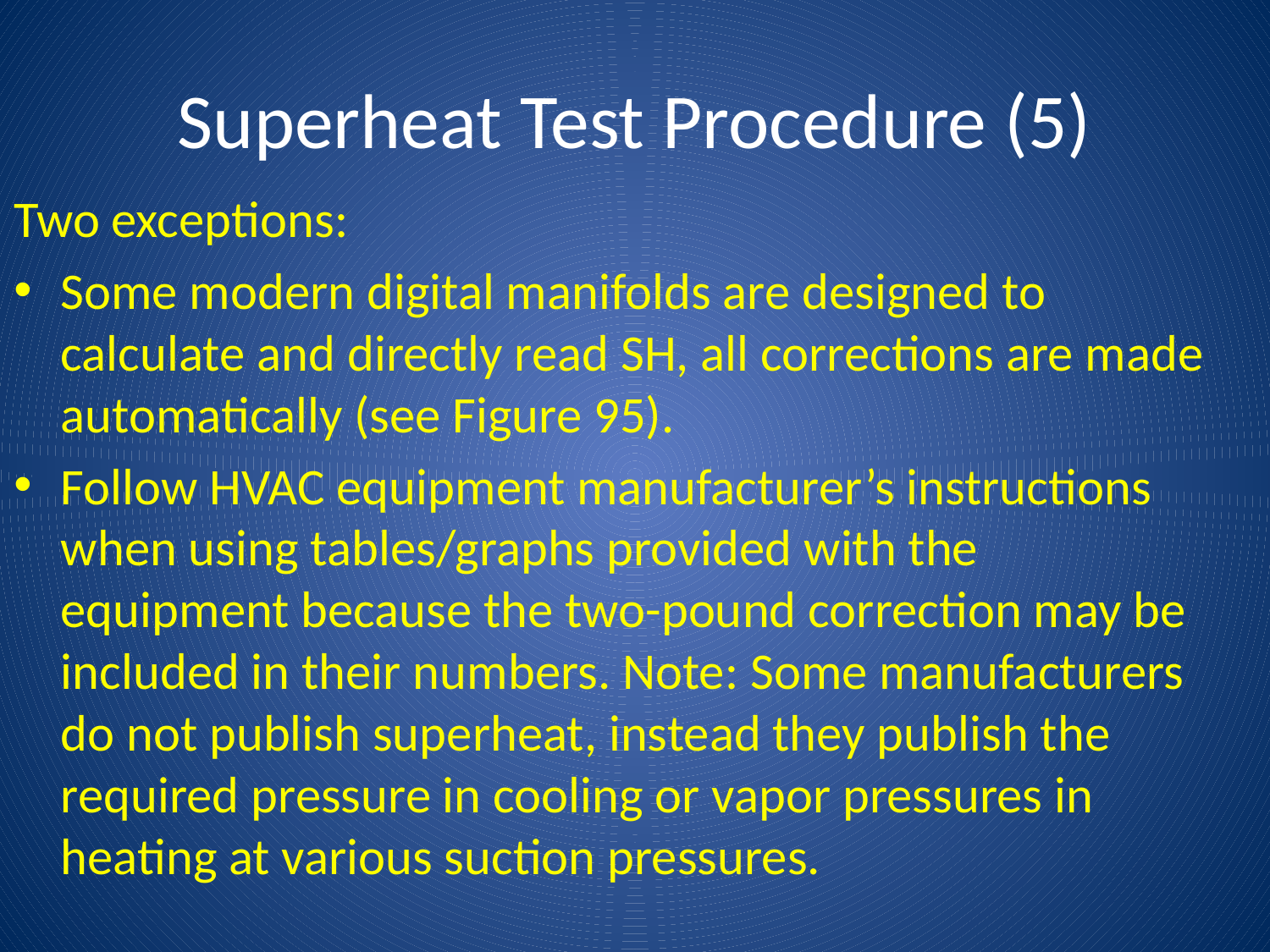

# Superheat Test Procedure (5)
Two exceptions:
Some modern digital manifolds are designed to calculate and directly read SH, all corrections are made automatically (see Figure 95).
Follow HVAC equipment manufacturer’s instructions when using tables/graphs provided with the equipment because the two-pound correction may be included in their numbers. Note: Some manufacturers do not publish superheat, instead they publish the required pressure in cooling or vapor pressures in heating at various suction pressures.